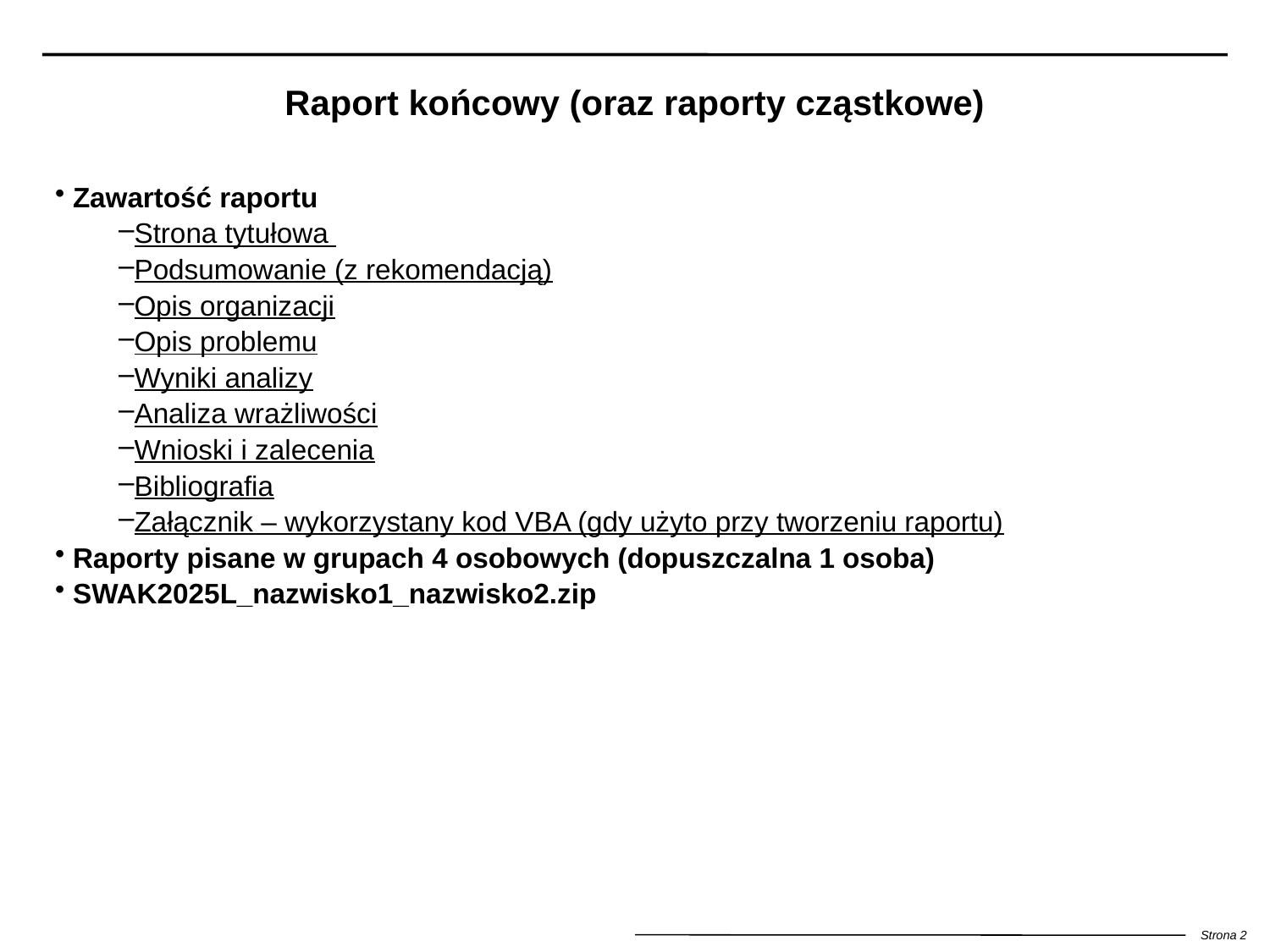

# Raport końcowy (oraz raporty cząstkowe)

 Zawartość raportu
Strona tytułowa
Podsumowanie (z rekomendacją)
Opis organizacji
Opis problemu
Wyniki analizy
Analiza wrażliwości
Wnioski i zalecenia
Bibliografia
Załącznik – wykorzystany kod VBA (gdy użyto przy tworzeniu raportu)
 Raporty pisane w grupach 4 osobowych (dopuszczalna 1 osoba)
 SWAK2025L_nazwisko1_nazwisko2.zip
Strona 2